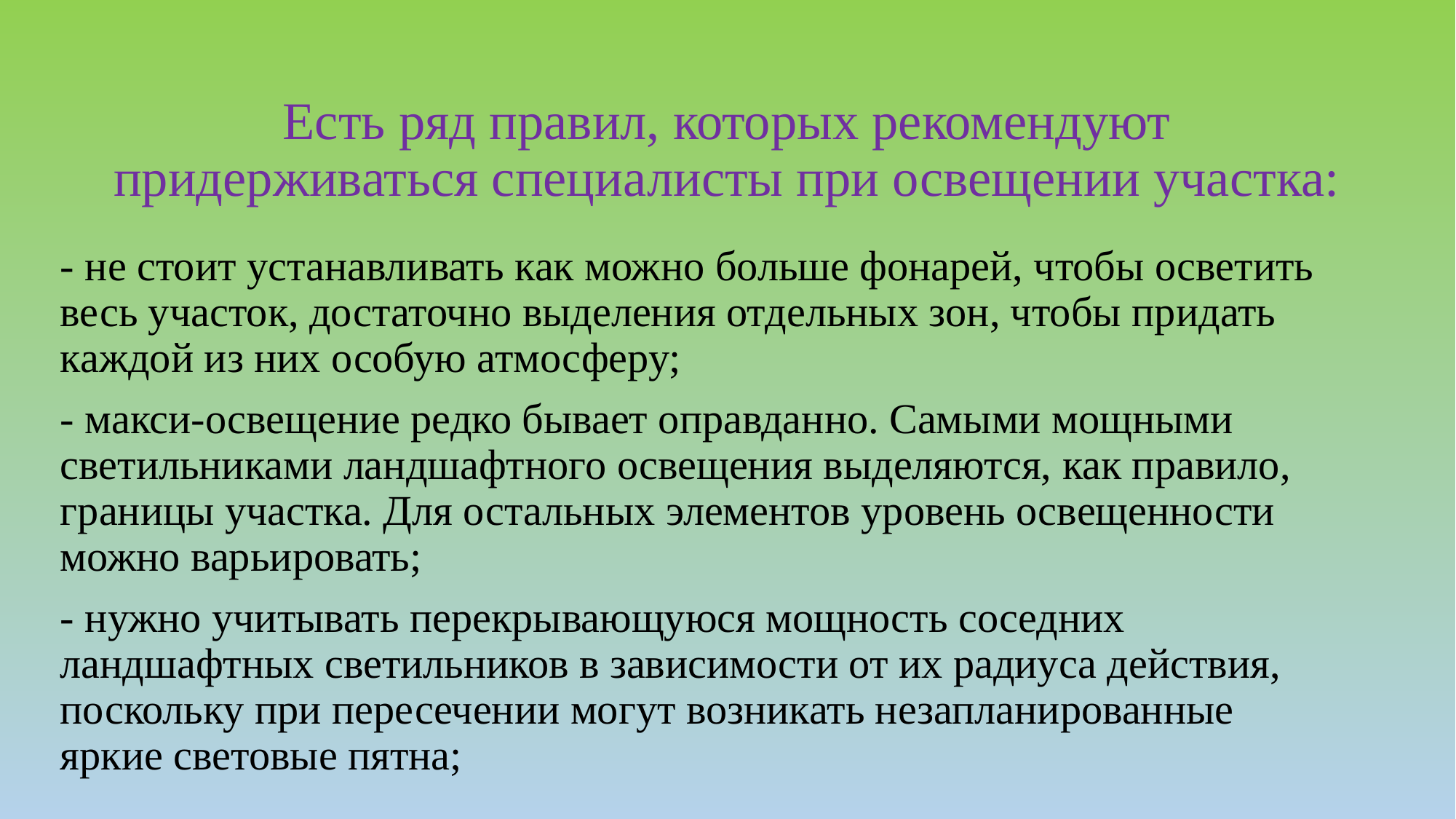

# Есть ряд правил, которых рекомендуют придерживаться специалисты при освещении участка:
- не стоит устанавливать как можно больше фонарей, чтобы осветить весь участок, достаточно выделения отдельных зон, чтобы придать каждой из них особую атмосферу;
- макси-освещение редко бывает оправданно. Самыми мощными светильниками ландшафтного освещения выделяются, как правило, границы участка. Для остальных элементов уровень освещенности можно варьировать;
- нужно учитывать перекрывающуюся мощность соседних ландшафтных светильников в зависимости от их радиуса действия, поскольку при пересечении могут возникать незапланированные яркие световые пятна;